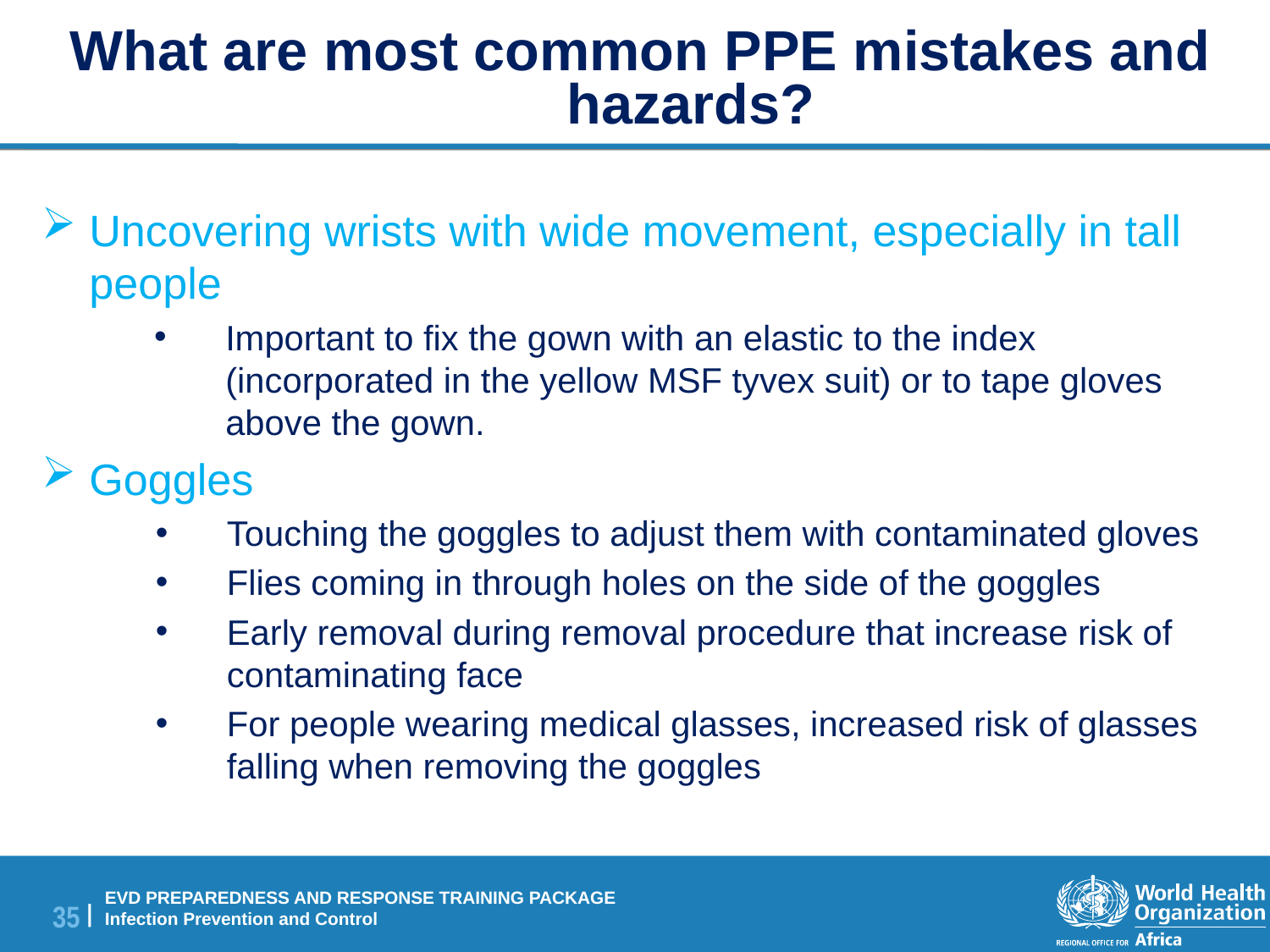

What are most common PPE mistakes and hazards?
Uncovering wrists with wide movement, especially in tall people
Important to fix the gown with an elastic to the index (incorporated in the yellow MSF tyvex suit) or to tape gloves above the gown.
Goggles
Touching the goggles to adjust them with contaminated gloves
Flies coming in through holes on the side of the goggles
Early removal during removal procedure that increase risk of contaminating face
For people wearing medical glasses, increased risk of glasses falling when removing the goggles